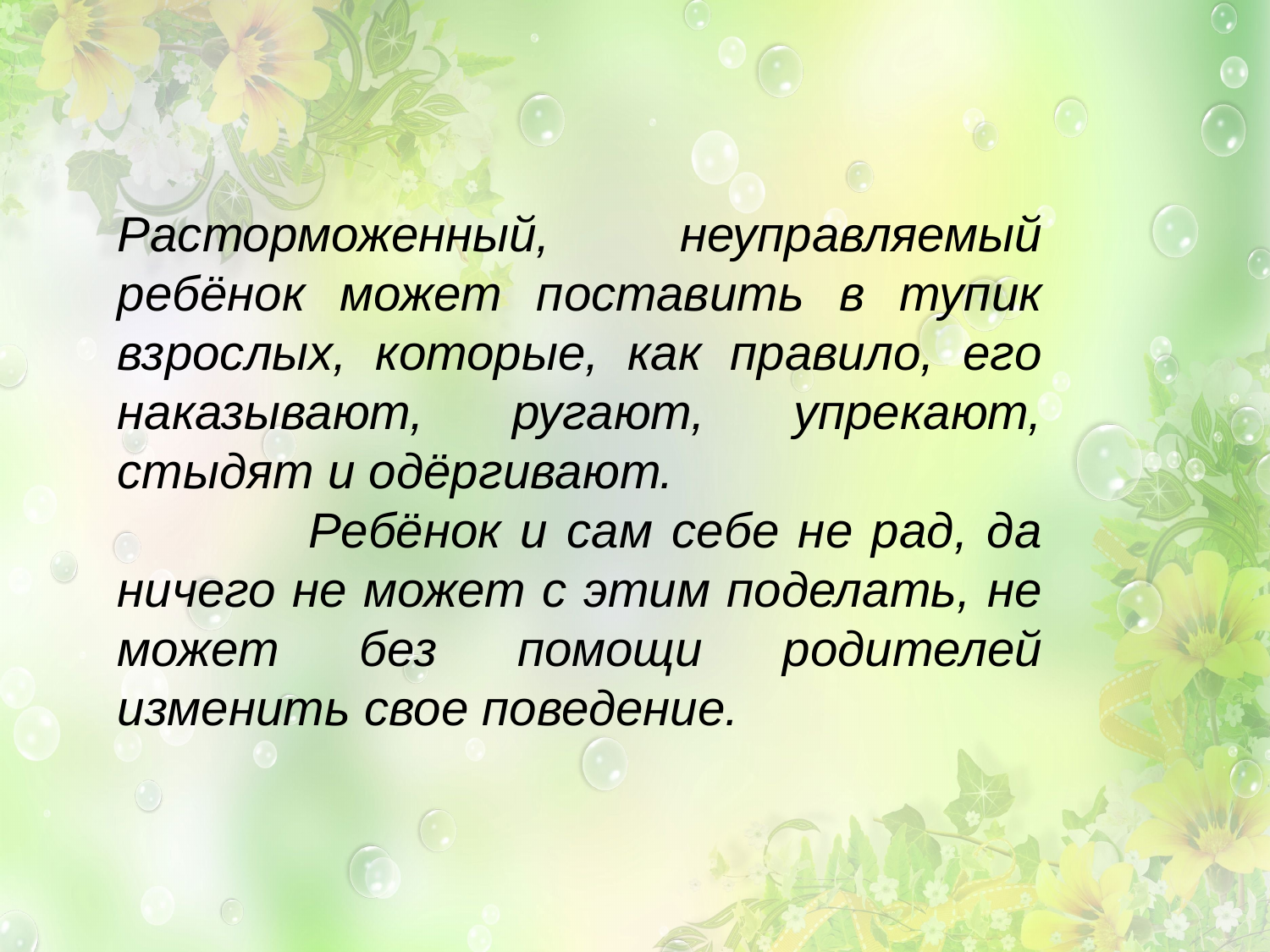

Расторможенный, неуправляемый ребёнок может поставить в тупик взрослых, которые, как правило, его наказывают, ругают, упрекают, стыдят и одёргивают.
          Ребёнок и сам себе не рад, да ничего не может с этим поделать, не может без помощи родителей изменить свое поведение.